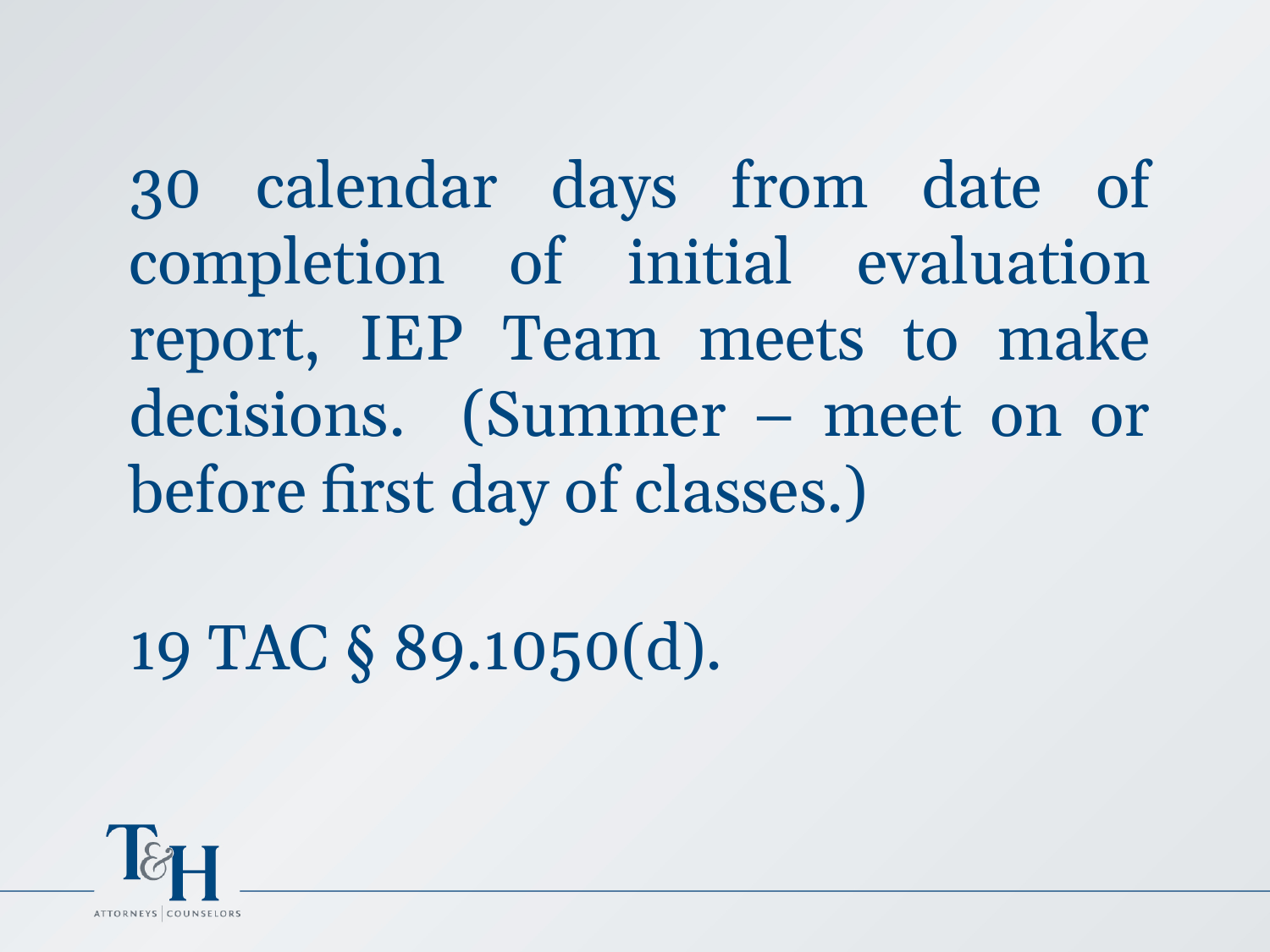

30 calendar days from date of completion of initial evaluation report, IEP Team meets to make decisions.  (Summer – meet on or before first day of classes.)

19 TAC § 89.1050(d).